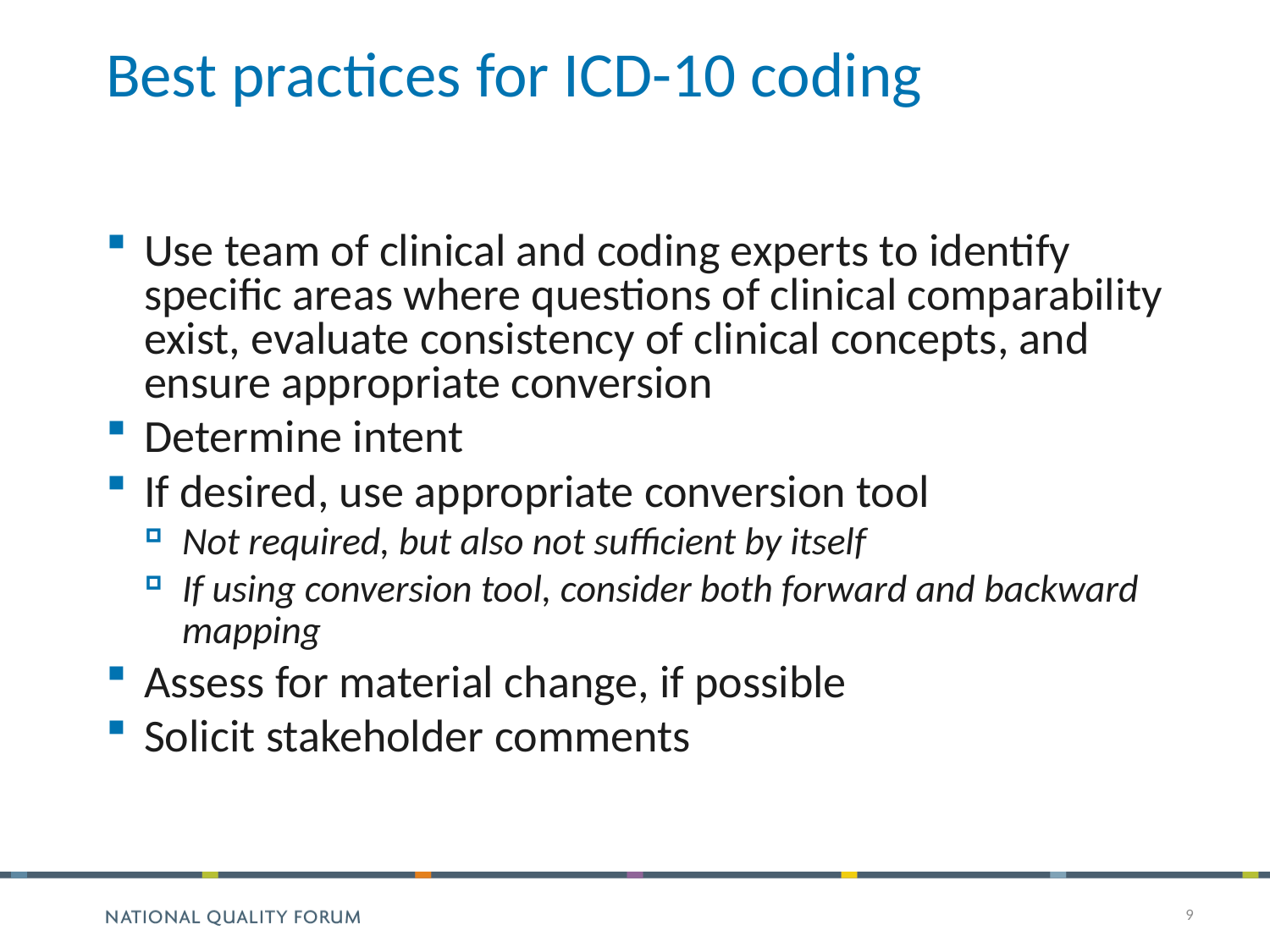

# Best practices for ICD-10 coding
Use team of clinical and coding experts to identify specific areas where questions of clinical comparability exist, evaluate consistency of clinical concepts, and ensure appropriate conversion
Determine intent
If desired, use appropriate conversion tool
Not required, but also not sufficient by itself
If using conversion tool, consider both forward and backward mapping
Assess for material change, if possible
Solicit stakeholder comments

9